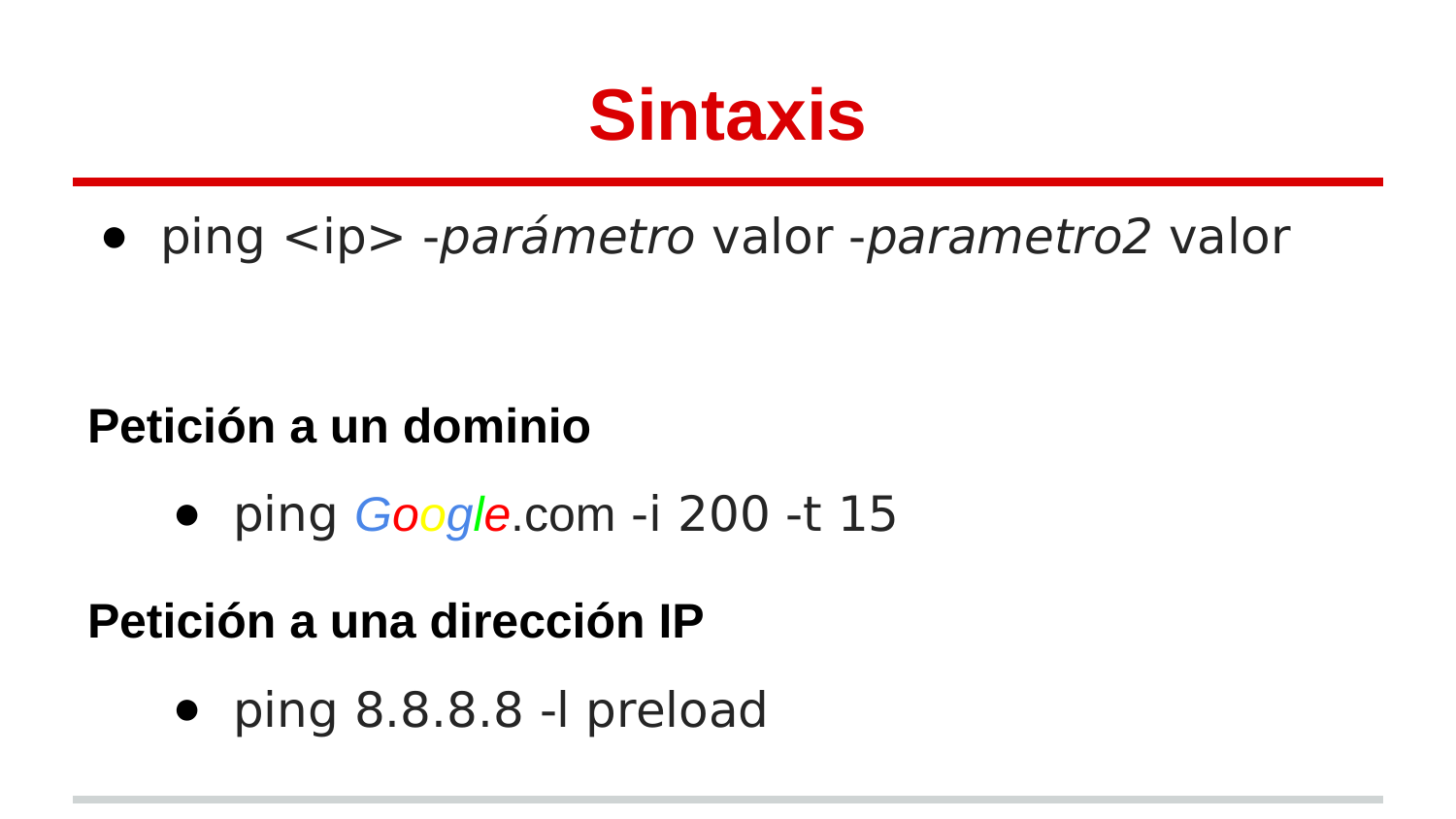

# Sintaxis
ping <ip> -parámetro valor -parametro2 valor

Petición a un dominio
ping Google.com -i 200 -t 15
Petición a una dirección IP
ping 8.8.8.8 -l preload